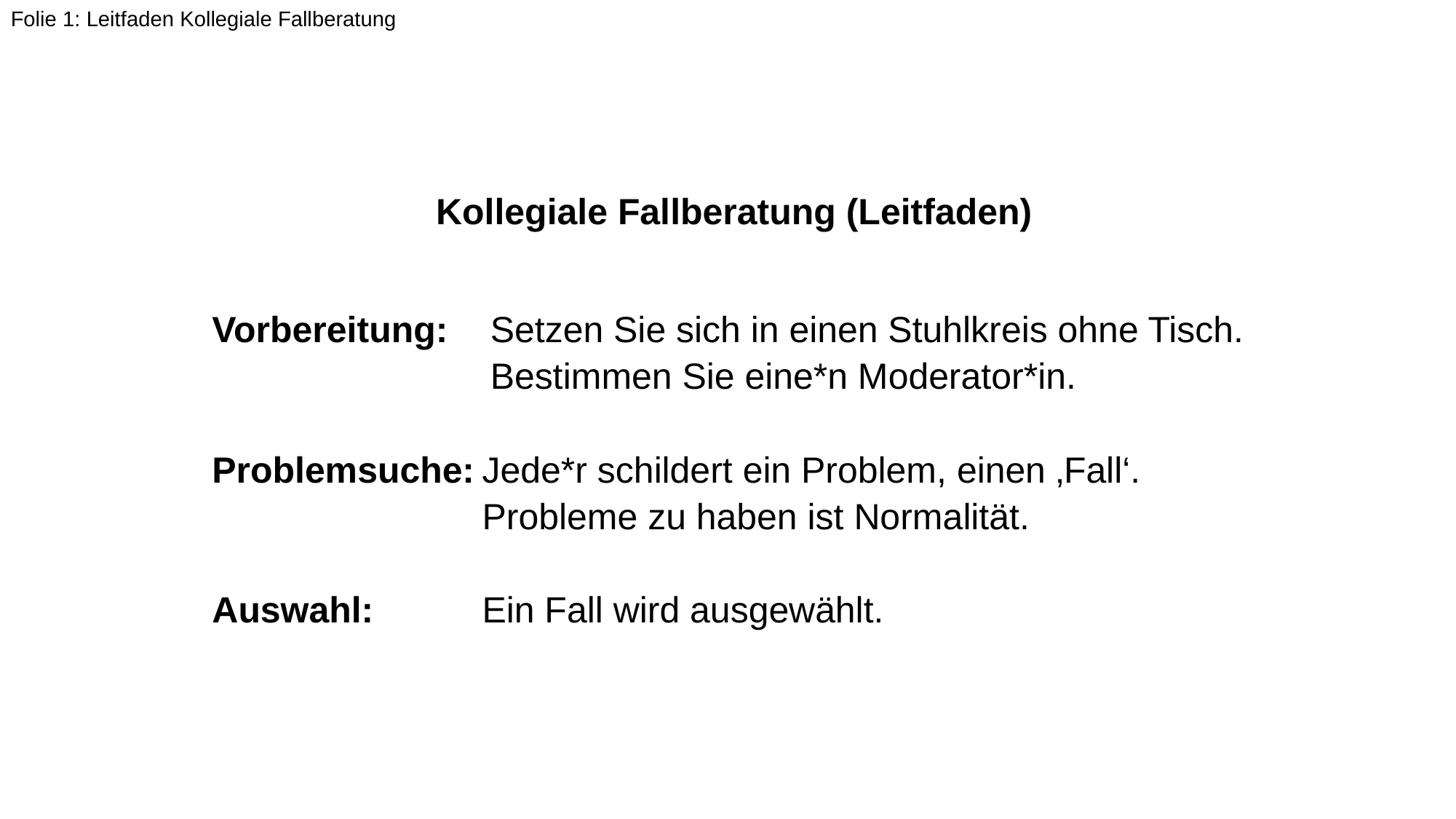

Folie 1: Leitfaden Kollegiale Fallberatung
Kollegiale Fallberatung (Leitfaden)

Vorbereitung:	Setzen Sie sich in einen Stuhlkreis ohne Tisch.
	Bestimmen Sie eine*n Moderator*in.

Problemsuche:	Jede*r schildert ein Problem, einen ‚Fall‘.  		Probleme zu haben ist Normalität.

Auswahl: 	Ein Fall wird ausgewählt.